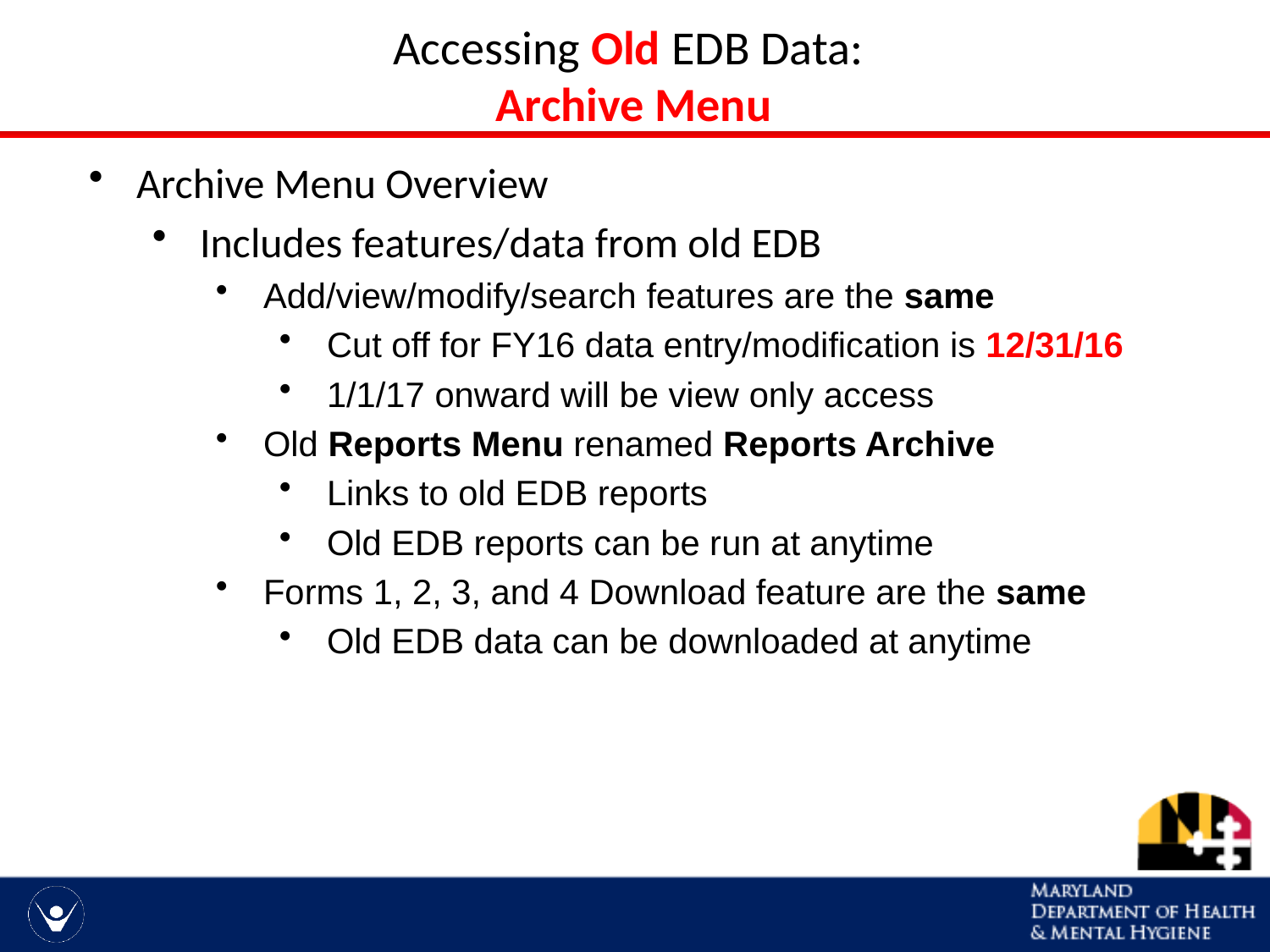

# Accessing Old EDB Data: Archive Menu
Archive Menu Overview
Includes features/data from old EDB
Add/view/modify/search features are the same
Cut off for FY16 data entry/modification is 12/31/16
1/1/17 onward will be view only access
Old Reports Menu renamed Reports Archive
Links to old EDB reports
Old EDB reports can be run at anytime
Forms 1, 2, 3, and 4 Download feature are the same
Old EDB data can be downloaded at anytime